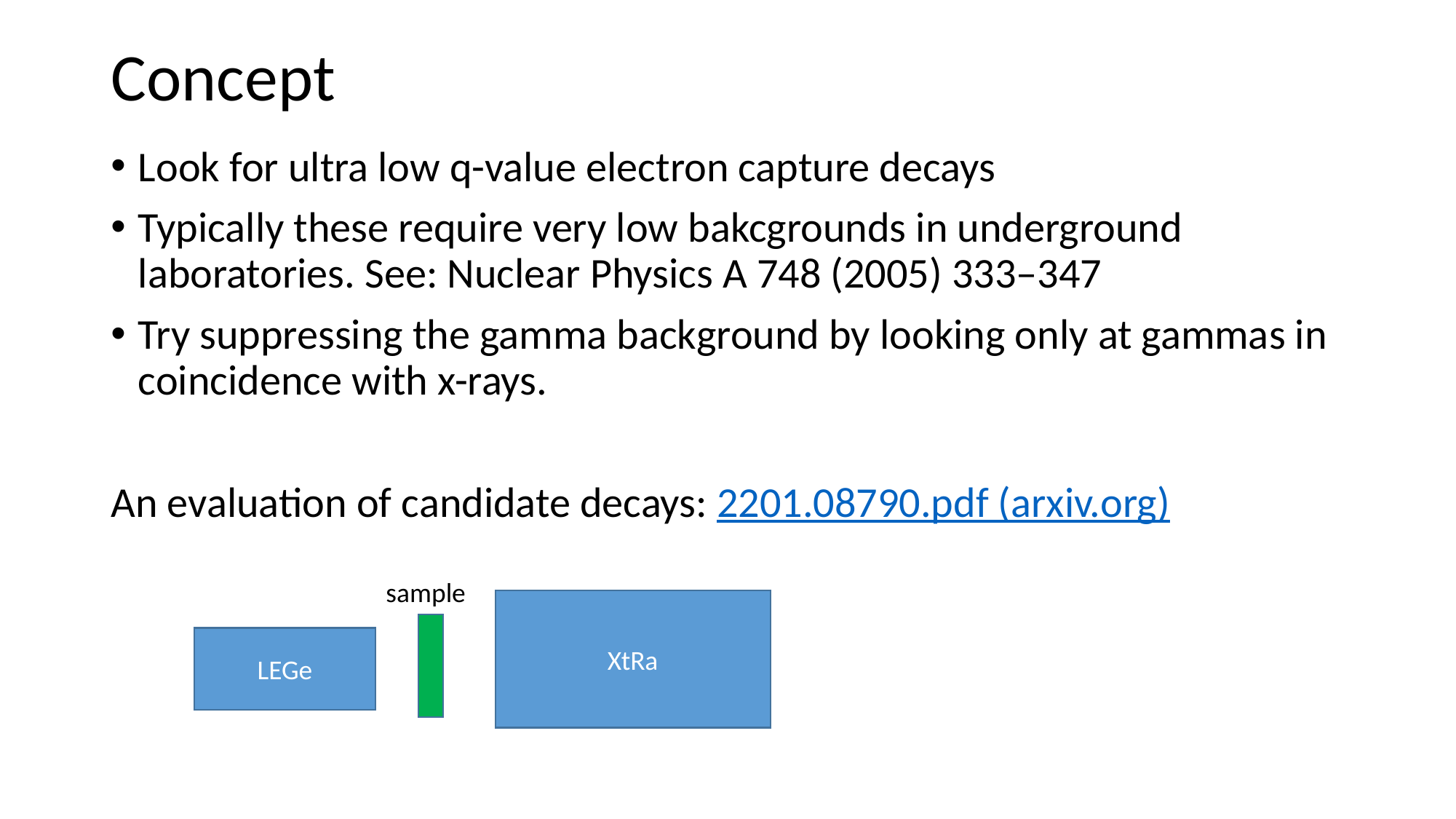

# Concept
Look for ultra low q-value electron capture decays
Typically these require very low bakcgrounds in underground laboratories. See: Nuclear Physics A 748 (2005) 333–347
Try suppressing the gamma background by looking only at gammas in coincidence with x-rays.

An evaluation of candidate decays: 2201.08790.pdf (arxiv.org)
sample
XtRa

LEGe